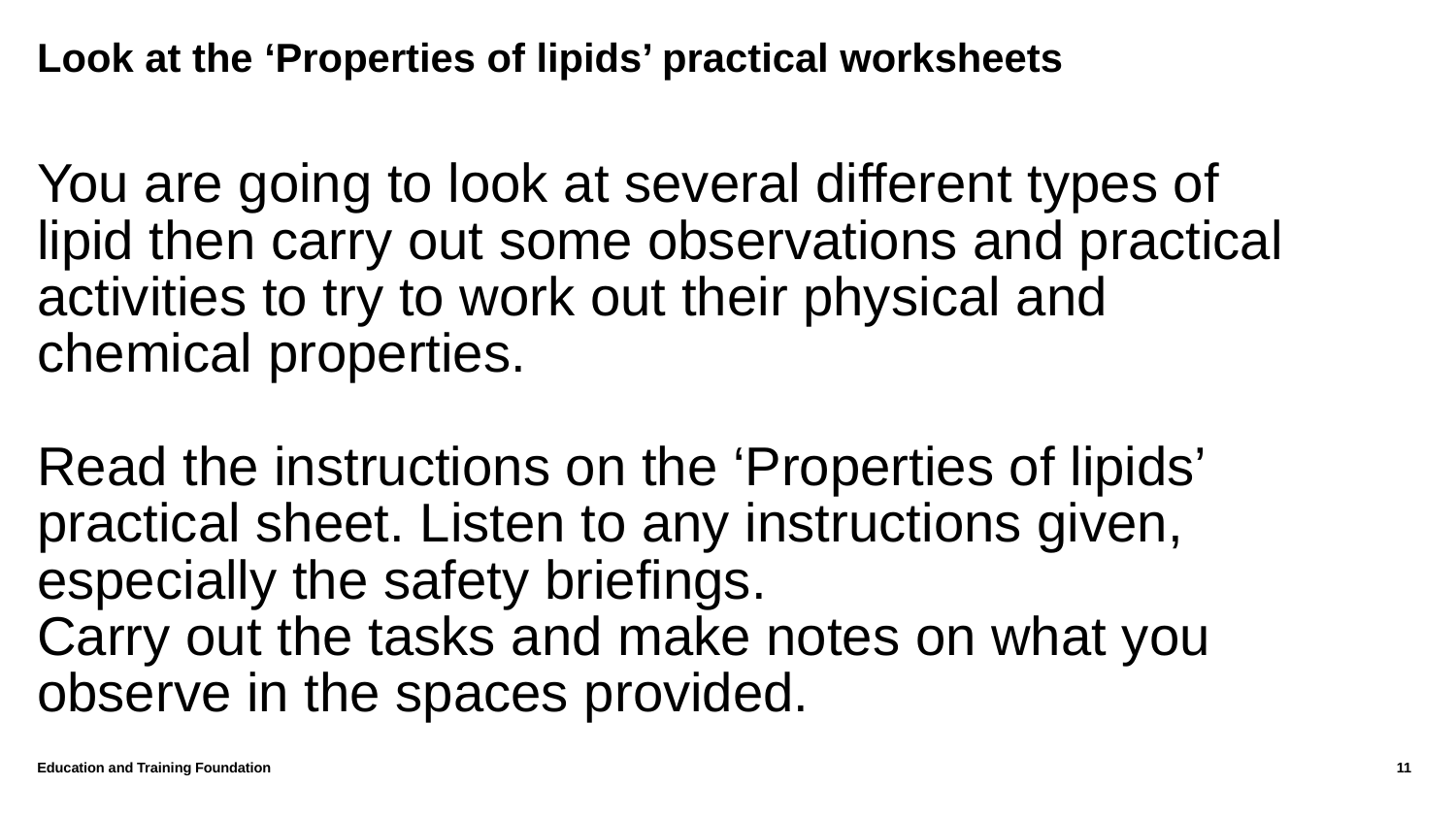

# Look at the ‘Properties of lipids’ practical worksheets
You are going to look at several different types of lipid then carry out some observations and practical activities to try to work out their physical and chemical properties.

Read the instructions on the ‘Properties of lipids’ practical sheet. Listen to any instructions given, especially the safety briefings.
Carry out the tasks and make notes on what you observe in the spaces provided.
Education and Training Foundation
11